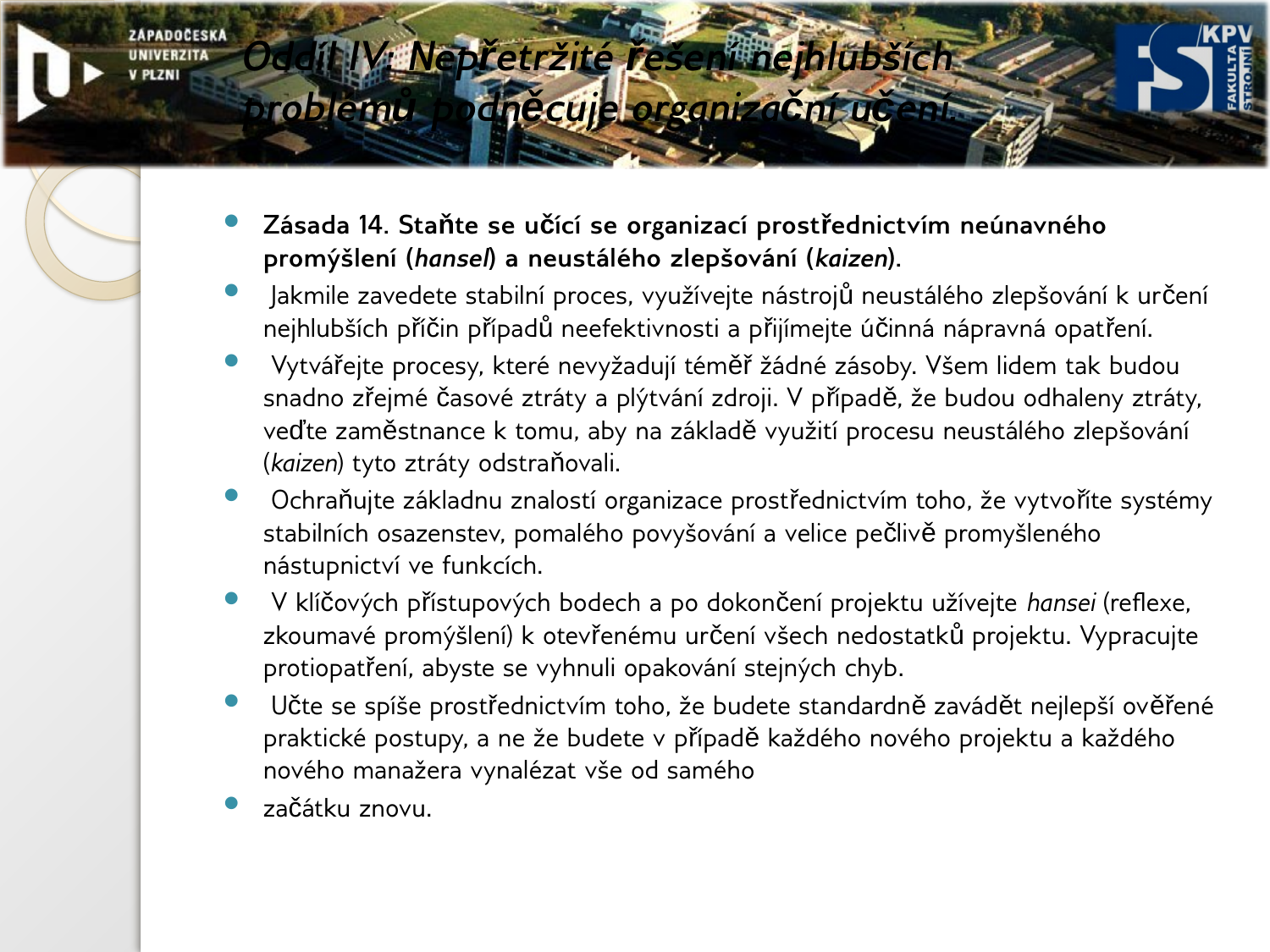

# Oddíl IV: Nepřetržité řešení nejhlubších problémů podněcuje organizační učení.
Zásada 14. Staňte se učící se organizací prostřednictvím neúnavného promýšlení (hansel) a neustálého zlepšování (kaizen).
 Jakmile zavedete stabilní proces, využívejte nástrojů neustálého zlepšování k určení nejhlubších příčin případů neefektivnosti a přijímejte účinná nápravná opatření.
 Vytvářejte procesy, které nevyžadují téměř žádné zásoby. Všem lidem tak budou snadno zřejmé časové ztráty a plýtvání zdroji. V případě, že budou odhaleny ztráty, veďte zaměstnance k tomu, aby na základě využití procesu neustálého zlepšování (kaizen) tyto ztráty odstraňovali.
 Ochraňujte základnu znalostí organizace prostřednictvím toho, že vytvoříte systémy stabilních osazenstev, pomalého povyšování a velice pečlivě promyšleného nástupnictví ve funkcích.
 V klíčových přístupových bodech a po dokončení projektu užívejte hansei (reflexe, zkoumavé promýšlení) k otevřenému určení všech nedostatků projektu. Vypracujte protiopatření, abyste se vyhnuli opakování stejných chyb.
 Učte se spíše prostřednictvím toho, že budete standardně zavádět nejlepší ověřené praktické postupy, a ne že budete v případě každého nového projektu a každého nového manažera vynalézat vše od samého
začátku znovu.